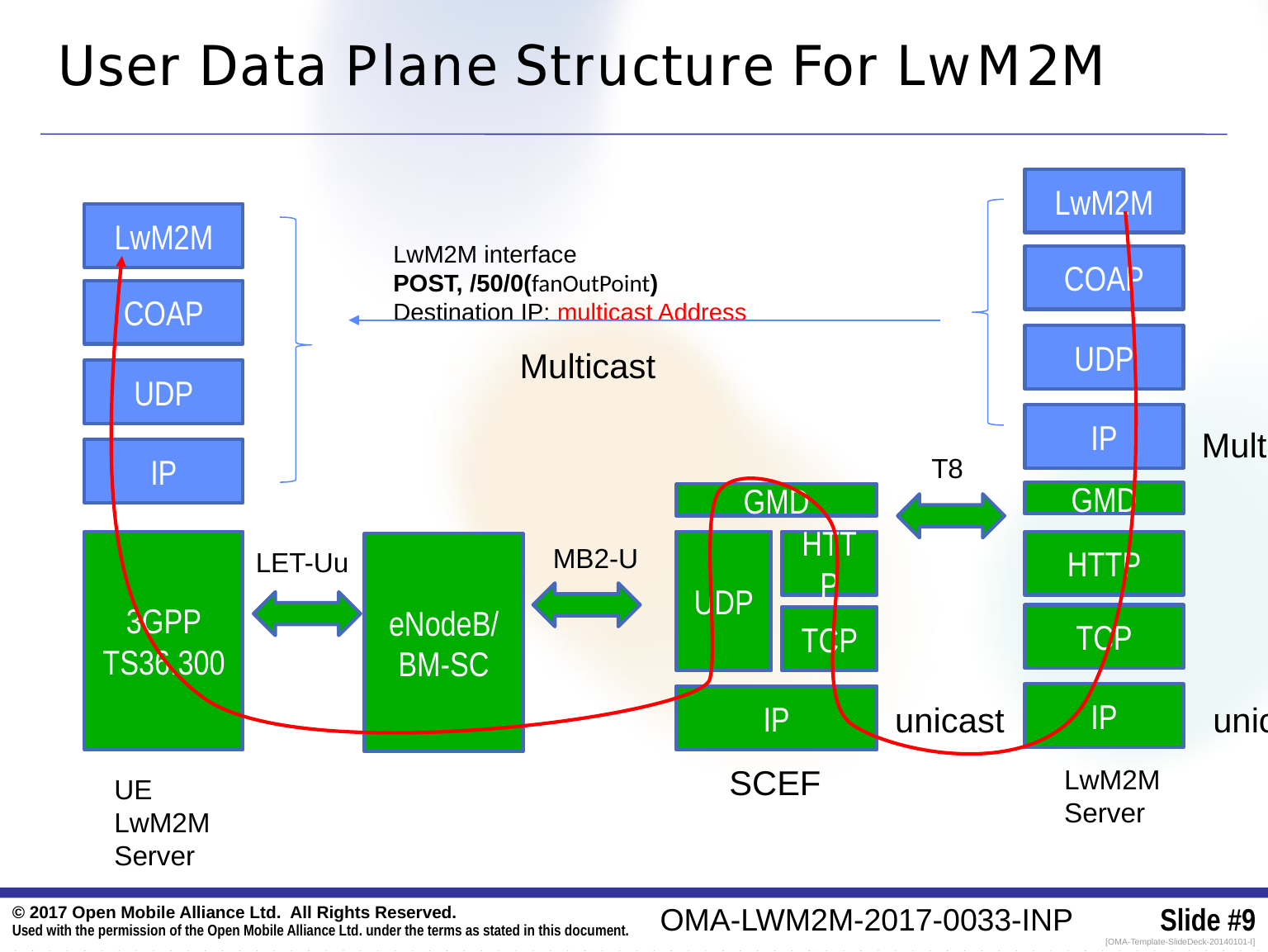

User Data Plane Structure For LwM2M
LwM2M

LwM2M

LwM2M interface
POST, /50/0(fanOutPoint)
Destination IP: multicast Address
COAP
COAP
UDP
Multicast
UDP
IP
Multicast
IP
T8
GMD
GMD

HTTP
HTTP
3GPP TS36.300
UDP
eNodeB/BM-SC
MB2-U
LET-Uu

TCP
TCP
IP
IP
unicast
unicast
SCEF
LwM2M Server
UE
LwM2M Server